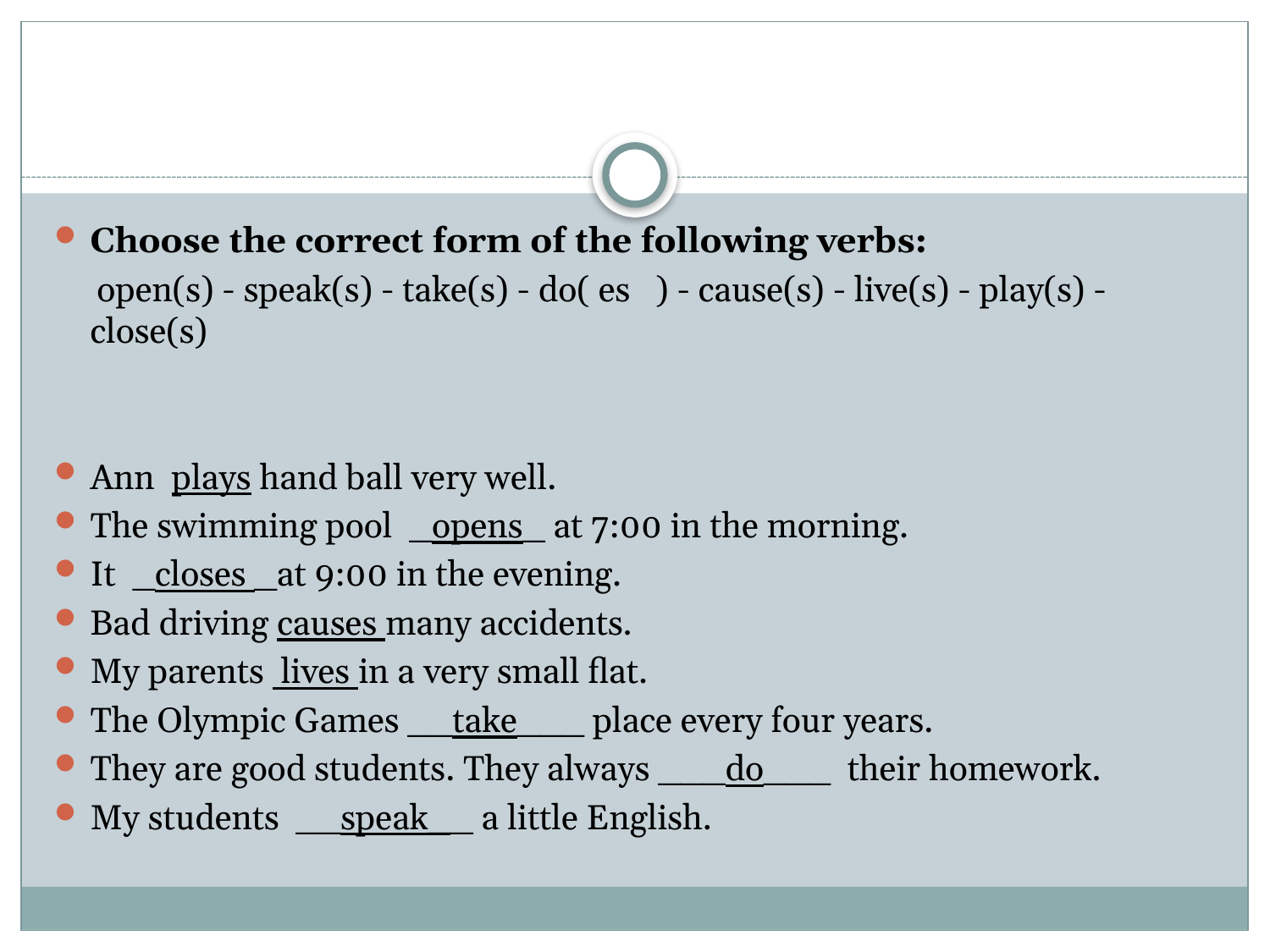

#
Choose the correct form of the following verbs:
     open(s) - speak(s) - take(s) - do( es   ) - cause(s) - live(s) - play(s) - close(s)

Ann  plays hand ball very well.
The swimming pool  _opens_ at 7:00 in the morning.
It  _closes _at 9:00 in the evening.
Bad driving causes many accidents.
My parents  lives in a very small flat.
The Olympic Games __take___ place every four years.
They are good students. They always ___do___  their homework.
My students  __speak__ a little English.